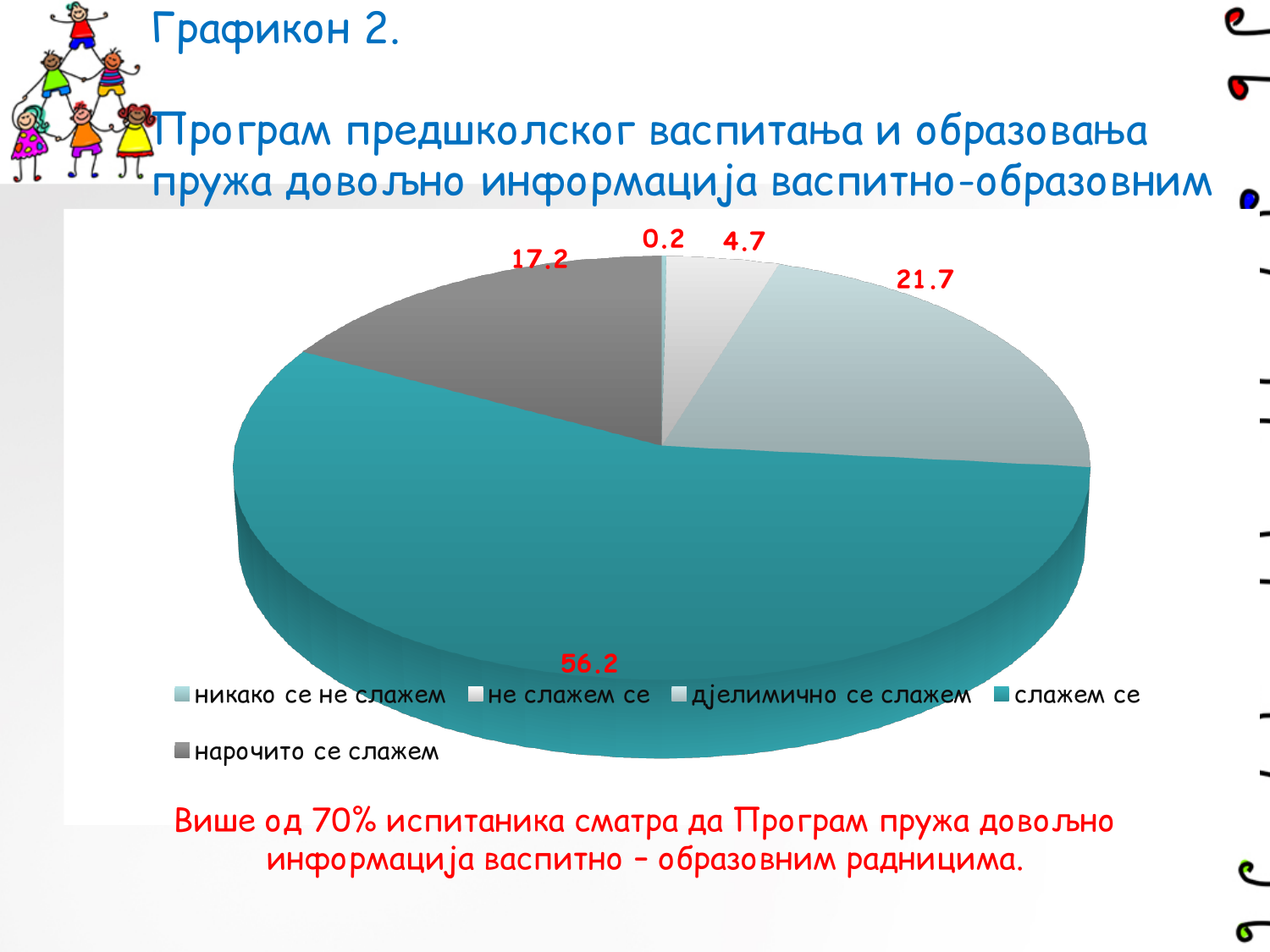

# Графикон 2. Програм предшколског васпитања и образовања пружа довољно информација васпитно-образовним радницима

[unsupported chart]

Више од 70% испитаника сматра да Програм пружа довољно информација васпитно – образовним радницима.